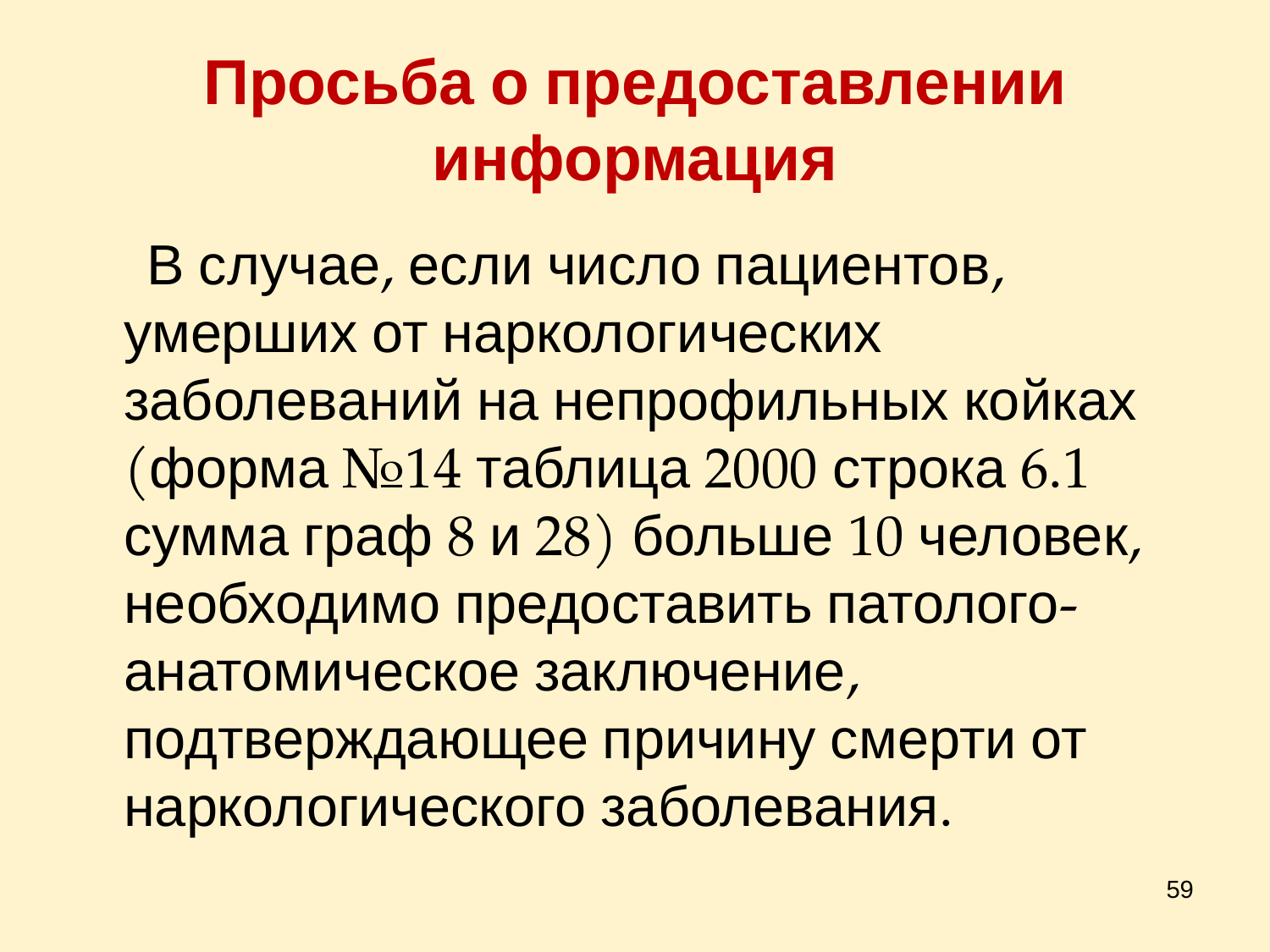

# Просьба о предоставлении информация
     В случае, если число пациентов, умерших от наркологических заболеваний на непрофильных койках (форма №14 таблица 2000 строка 6.1 сумма граф 8 и 28) больше 10 человек, необходимо предоставить патолого-анатомическое заключение, подтверждающее причину смерти от наркологического заболевания.

59